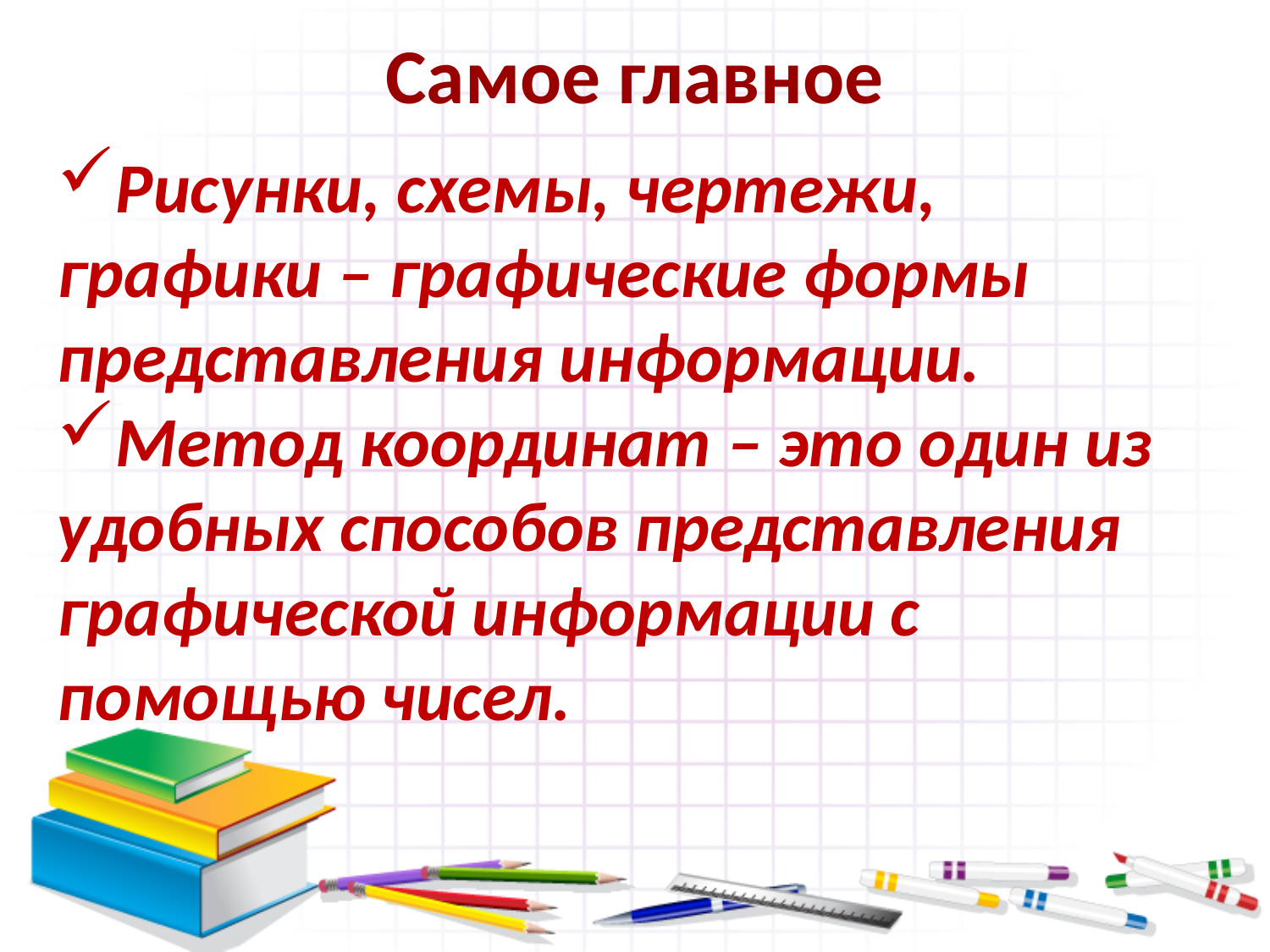

Самое главное

Рисунки, схемы, чертежи, графики – графические формы представления информации.
Метод координат – это один из удобных способов представления графической информации с помощью чисел.